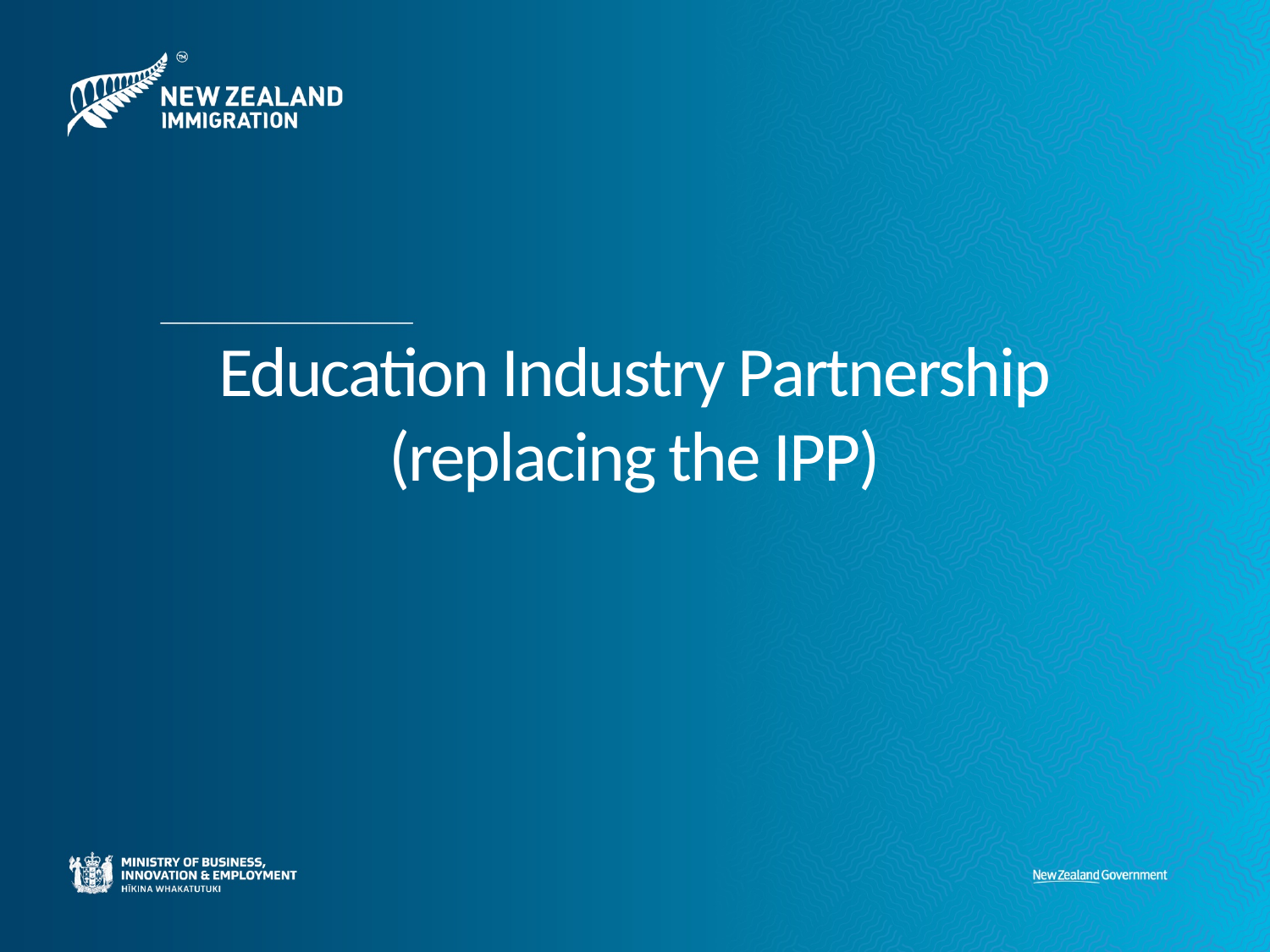

# Education Industry Partnership (replacing the IPP)